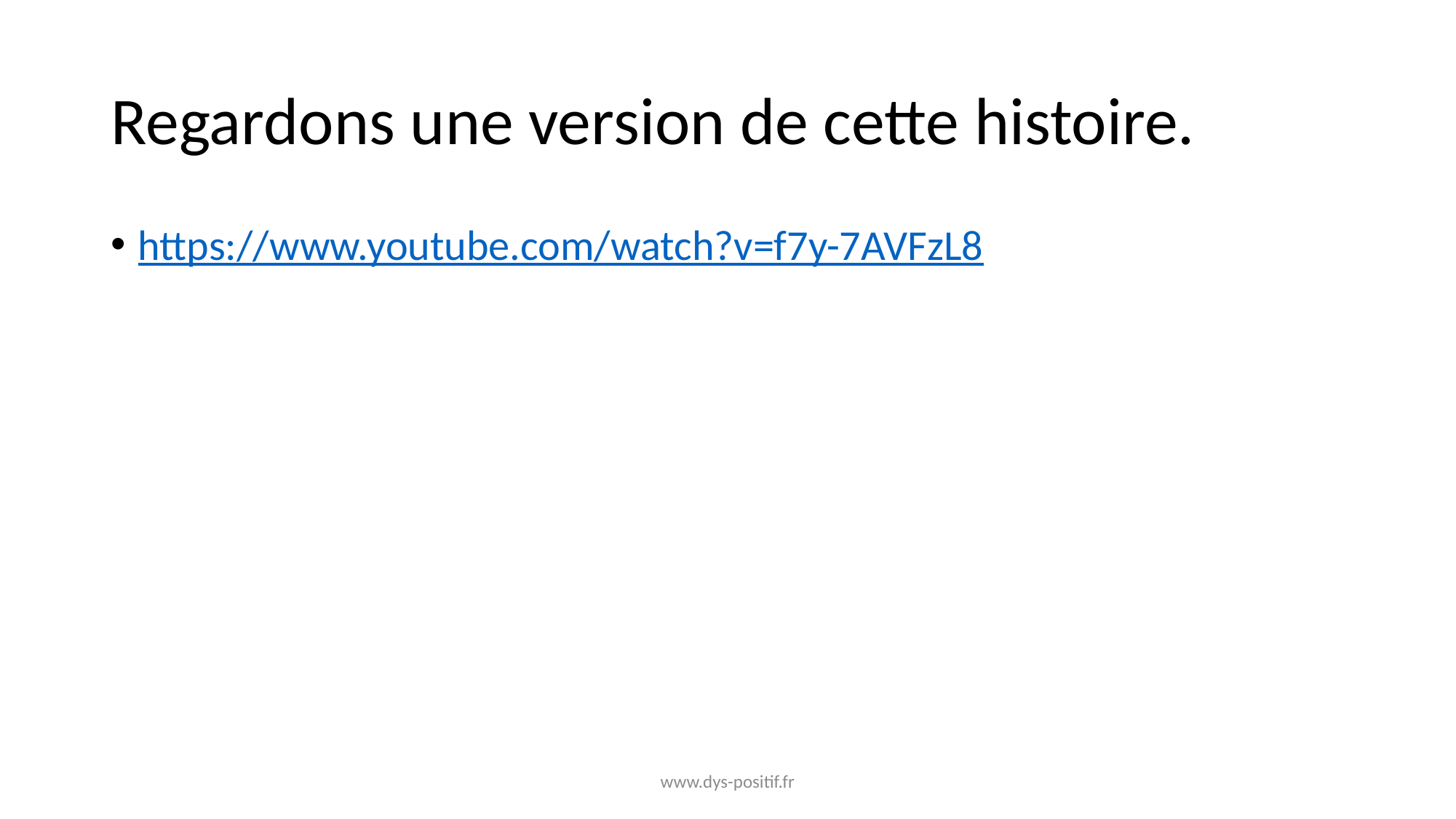

# Regardons une version de cette histoire.
https://www.youtube.com/watch?v=f7y-7AVFzL8

www.dys-positif.fr